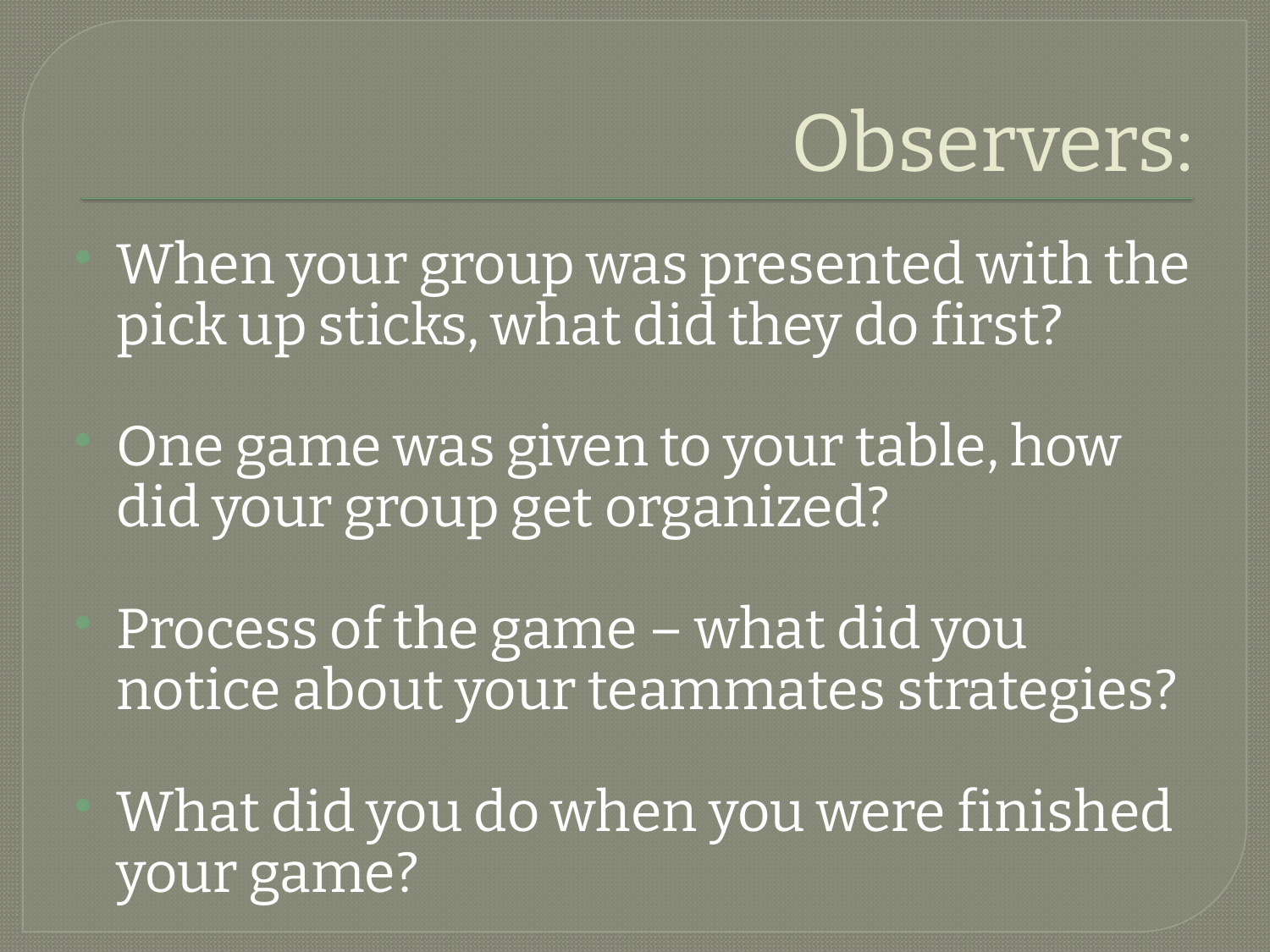

# Observers:
When your group was presented with the pick up sticks, what did they do first?

One game was given to your table, how did your group get organized?

Process of the game – what did you notice about your teammates strategies?

What did you do when you were finished your game?